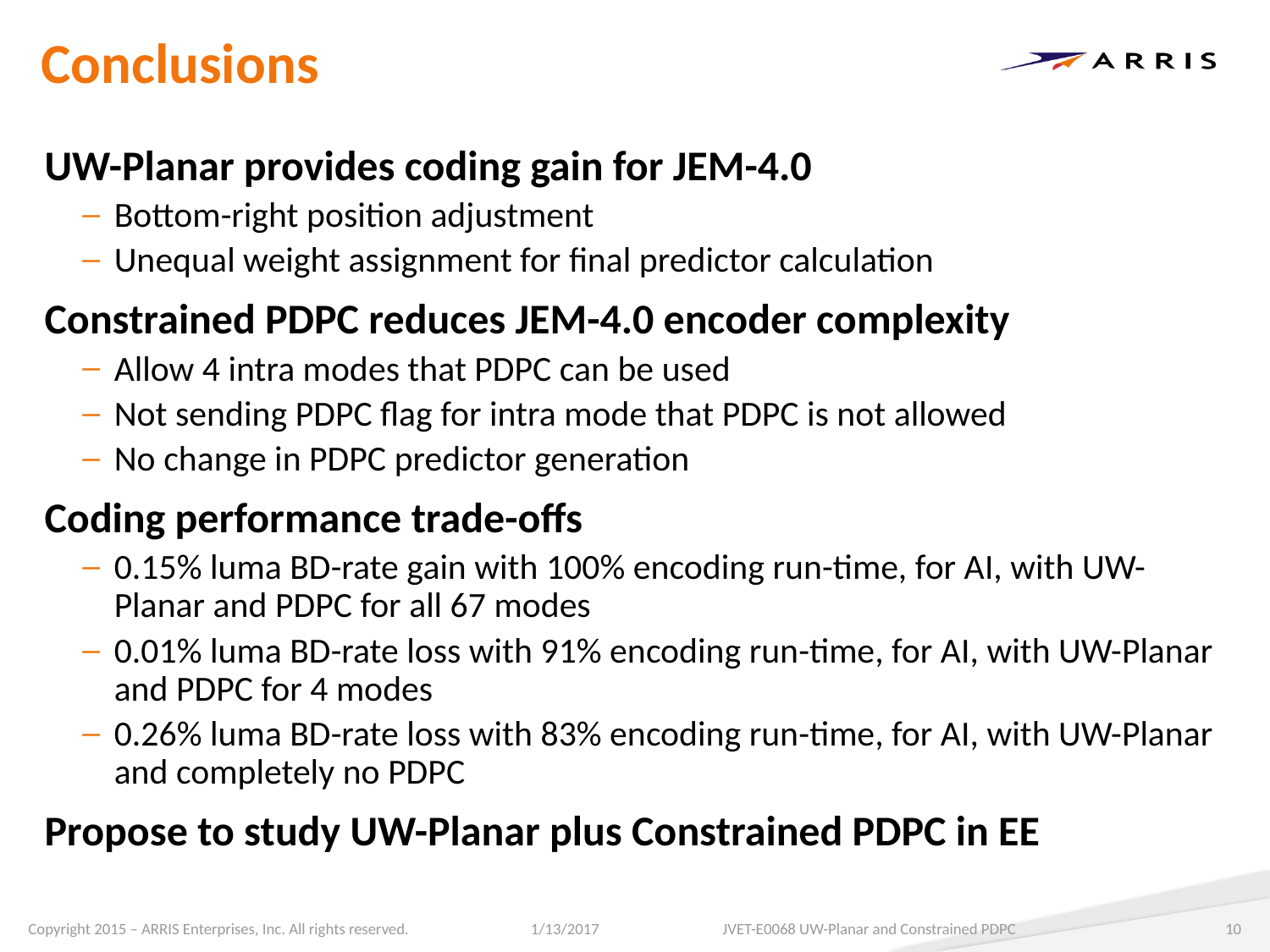

# Conclusions
UW-Planar provides coding gain for JEM-4.0
Bottom-right position adjustment
Unequal weight assignment for final predictor calculation
Constrained PDPC reduces JEM-4.0 encoder complexity
Allow 4 intra modes that PDPC can be used
Not sending PDPC flag for intra mode that PDPC is not allowed
No change in PDPC predictor generation
Coding performance trade-offs
0.15% luma BD-rate gain with 100% encoding run-time, for AI, with UW-Planar and PDPC for all 67 modes
0.01% luma BD-rate loss with 91% encoding run-time, for AI, with UW-Planar and PDPC for 4 modes
0.26% luma BD-rate loss with 83% encoding run-time, for AI, with UW-Planar and completely no PDPC
Propose to study UW-Planar plus Constrained PDPC in EE

1/13/2017
JVET-E0068 UW-Planar and Constrained PDPC
10